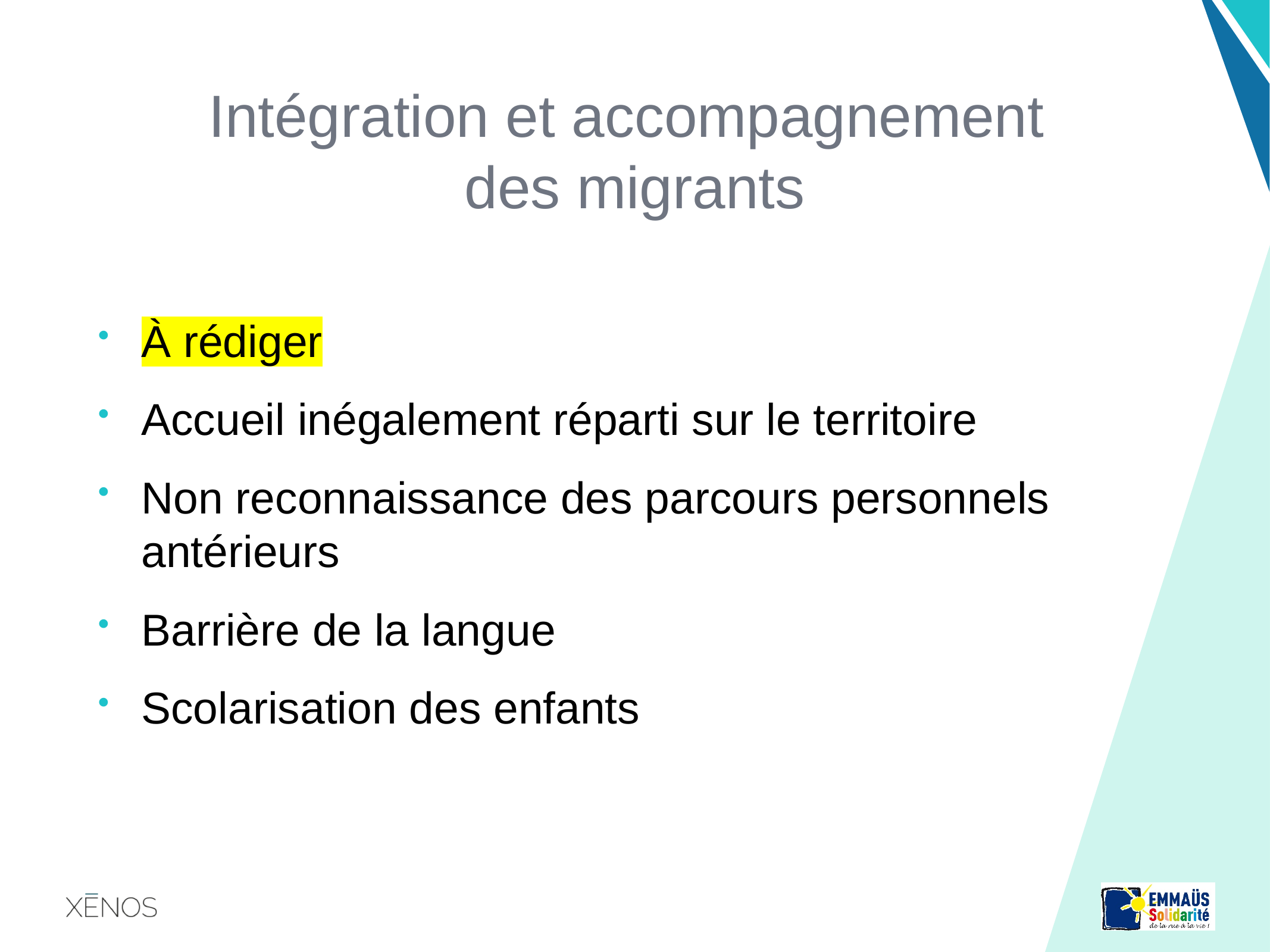

# Intégration et accompagnement des migrants

À rédiger
Accueil inégalement réparti sur le territoire
Non reconnaissance des parcours personnels antérieurs
Barrière de la langue
Scolarisation des enfants